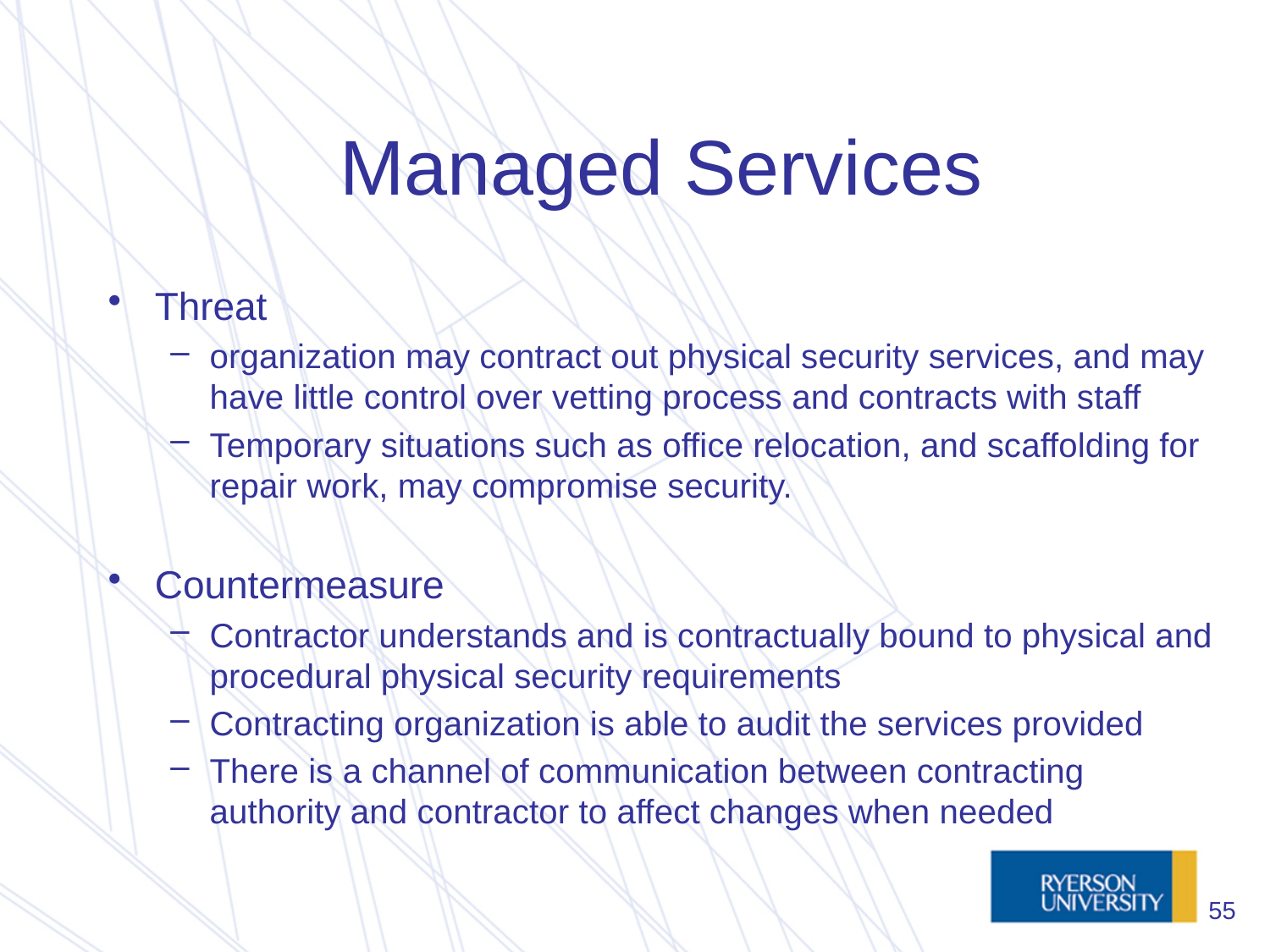

# Managed Services
Threat
organization may contract out physical security services, and may have little control over vetting process and contracts with staff
Temporary situations such as office relocation, and scaffolding for repair work, may compromise security.

Countermeasure
Contractor understands and is contractually bound to physical and procedural physical security requirements
Contracting organization is able to audit the services provided
There is a channel of communication between contracting authority and contractor to affect changes when needed

55